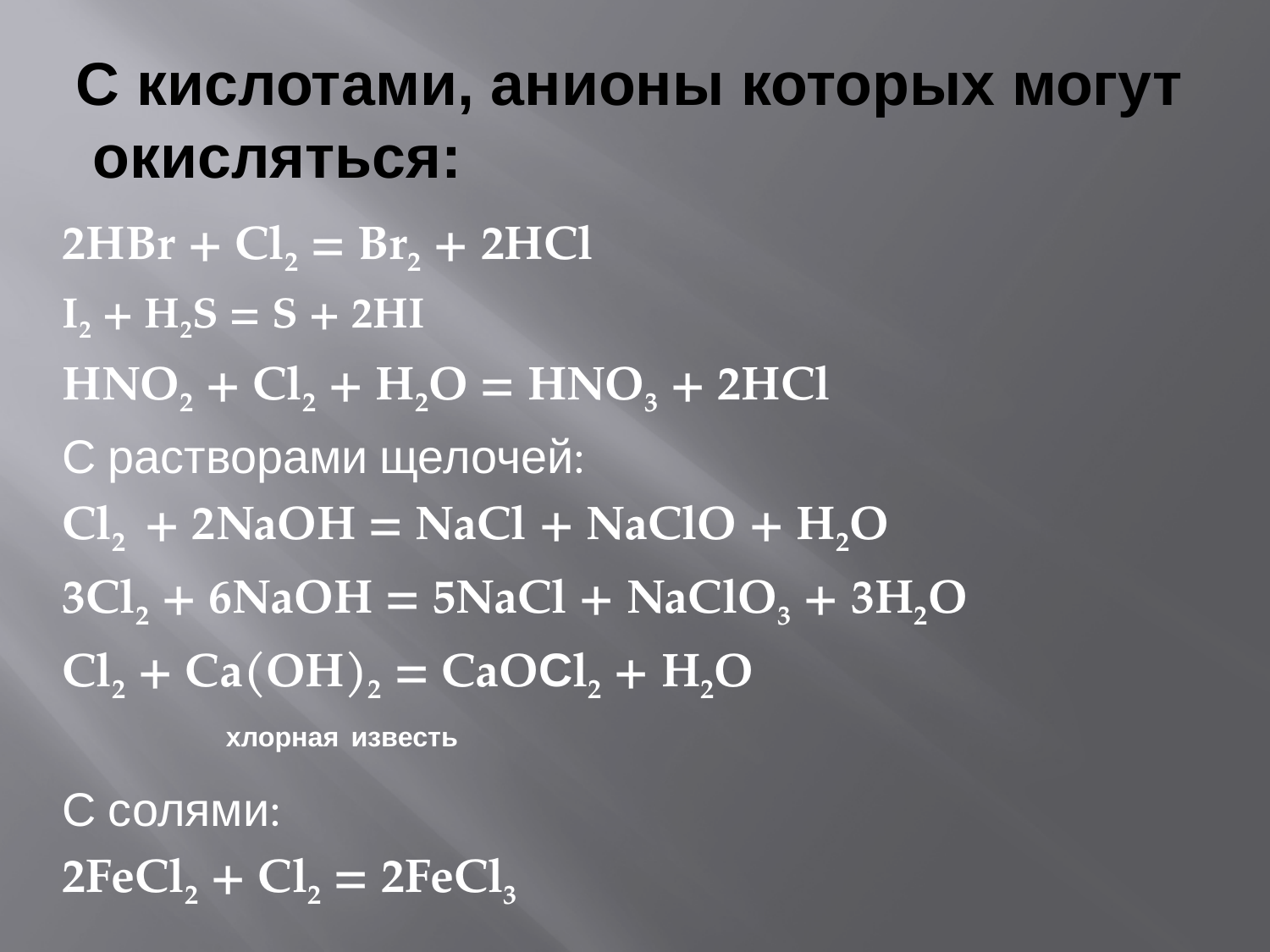

# С кислотами, анионы которых могут  окисляться:
2HBr + Cl2 = Br2 + 2HCl
I2 + H2S = S + 2HI
HNO2 + Cl2 + H2O = HNO3 + 2HCl
С растворами щелочей:
Cl2  + 2NaOH = NaCl + NaClO + H2O
3Cl2 + 6NaOH = 5NaCl + NaClO3 + 3H2O
Cl2 + Ca(OH)2 = CaOСl2 + H2O
			          хлорная известь
С солями:
2FeCl2 + Cl2 = 2FeCl3